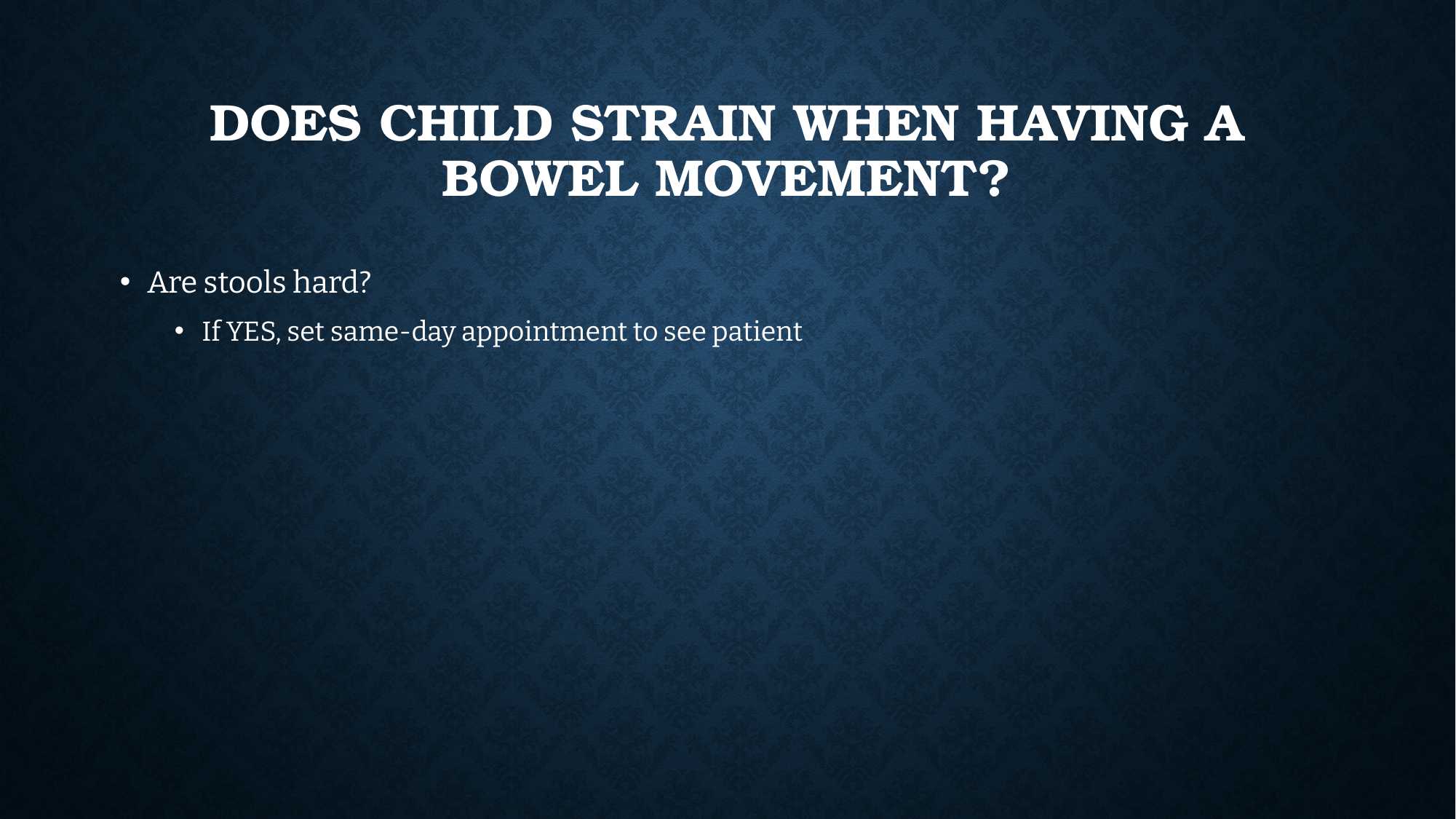

# Does child strain when having a bowel movement?
Are stools hard?
If YES, set same-day appointment to see patient